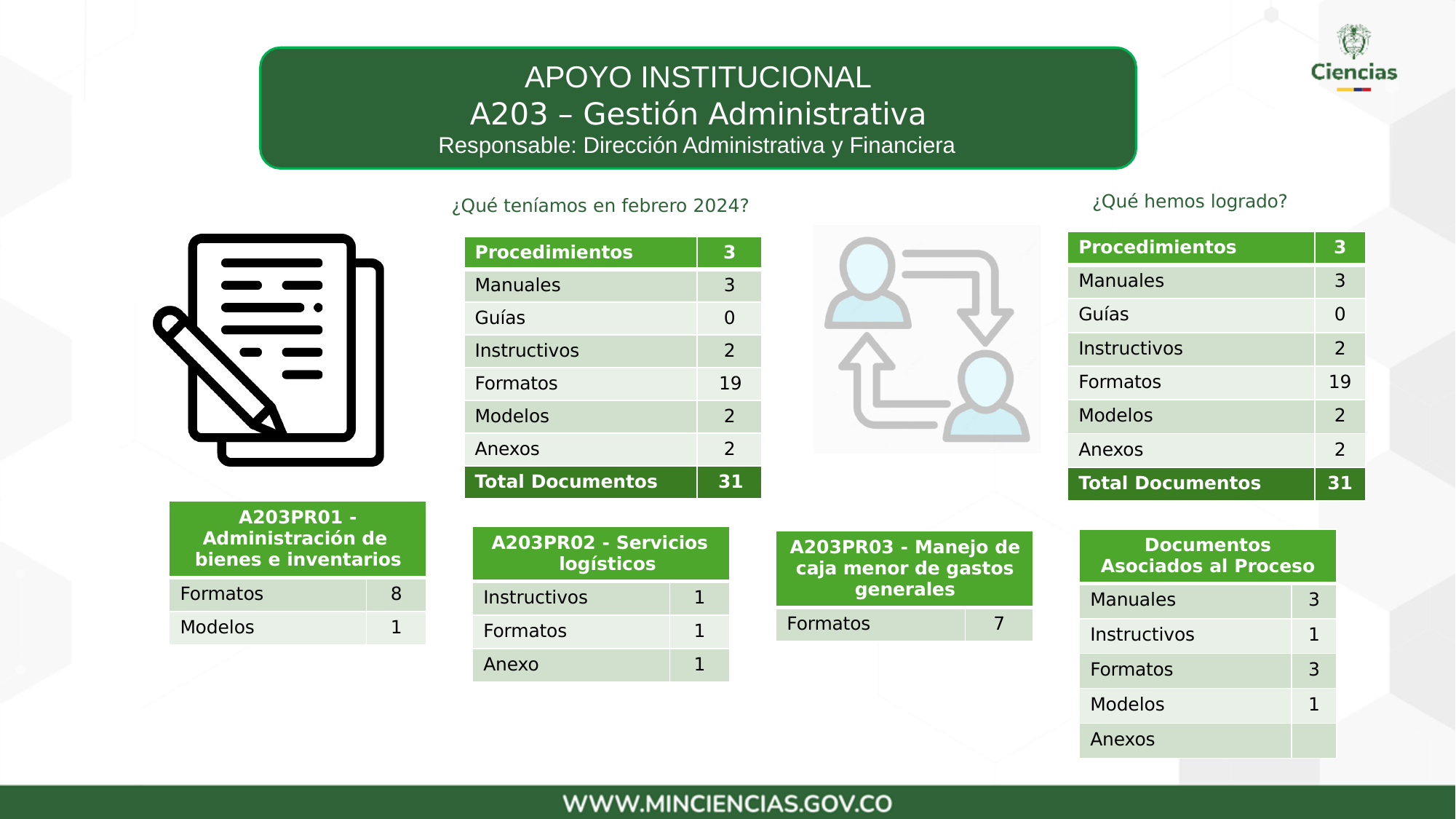

# APOYO INSTITUCIONAL
A203 – Gestión Administrativa
Responsable: Dirección Administrativa y Financiera
¿Qué hemos logrado?
¿Qué teníamos en febrero 2024?

| Procedimientos | 3 |
| --- | --- |
| Manuales | 3 |
| Guías | 0 |
| Instructivos | 2 |
| Formatos | 19 |
| Modelos | 2 |
| Anexos | 2 |
| Total Documentos | 31 |

| Procedimientos | 3 |
| --- | --- |
| Manuales | 3 |
| Guías | 0 |
| Instructivos | 2 |
| Formatos | 19 |
| Modelos | 2 |
| Anexos | 2 |
| Total Documentos | 31 |
| A203PR01 - Administración de bienes e inventarios |  |
| --- | --- |
| Formatos | 8 |
| Modelos | 1 |
| A203PR02 - Servicios logísticos |  |
| --- | --- |
| Instructivos | 1 |
| Formatos | 1 |
| Anexo | 1 |
| Documentos Asociados al Proceso |  |
| --- | --- |
| Manuales | 3 |
| Instructivos | 1 |
| Formatos | 3 |
| Modelos | 1 |
| Anexos |  |
| A203PR03 - Manejo de caja menor de gastos generales |  |
| --- | --- |
| Formatos | 7 |